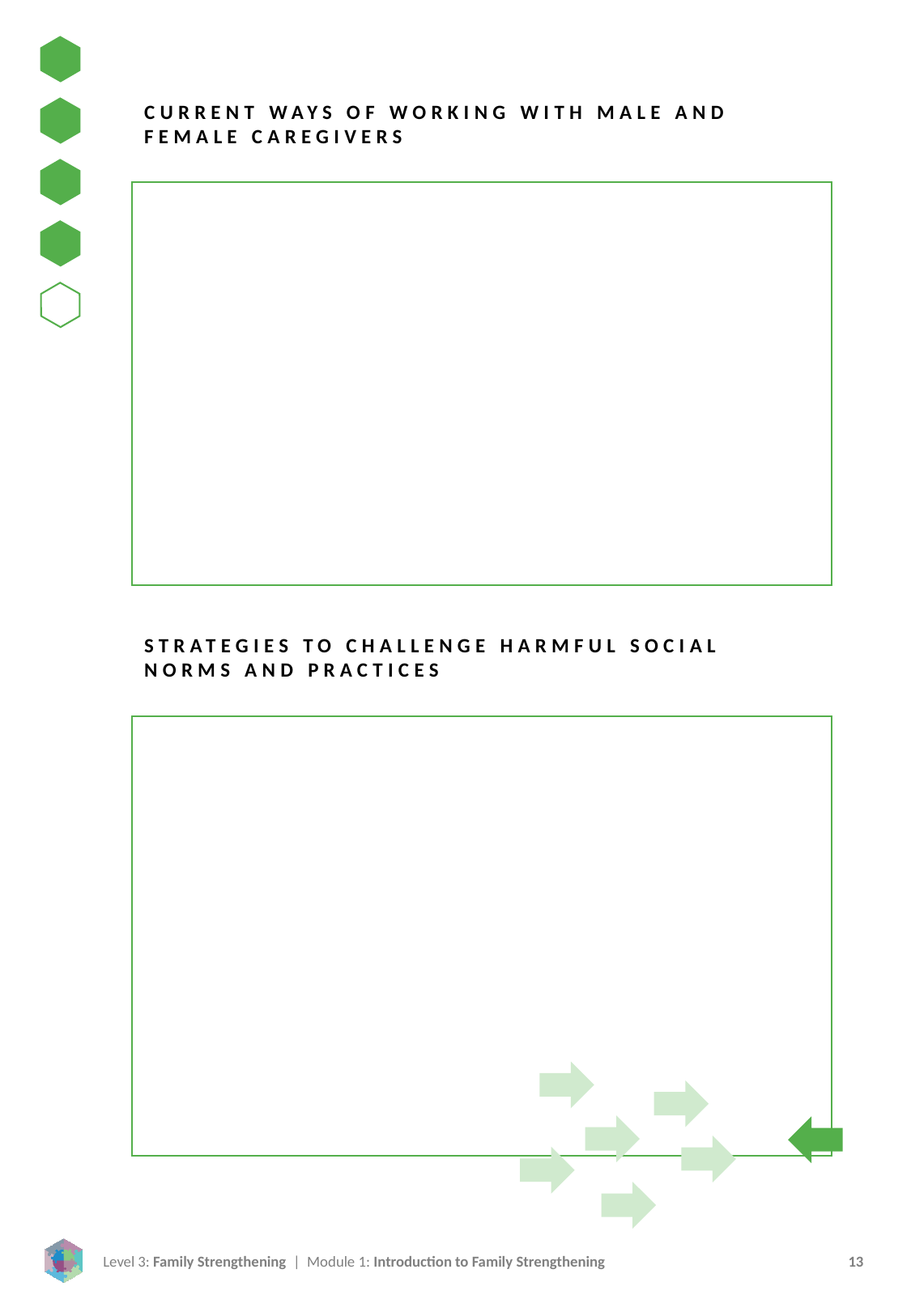

CURRENT WAYS OF WORKING WITH MALE AND FEMALE CAREGIVERS

STRATEGIES TO CHALLENGE HARMFUL SOCIAL NORMS AND PRACTICES